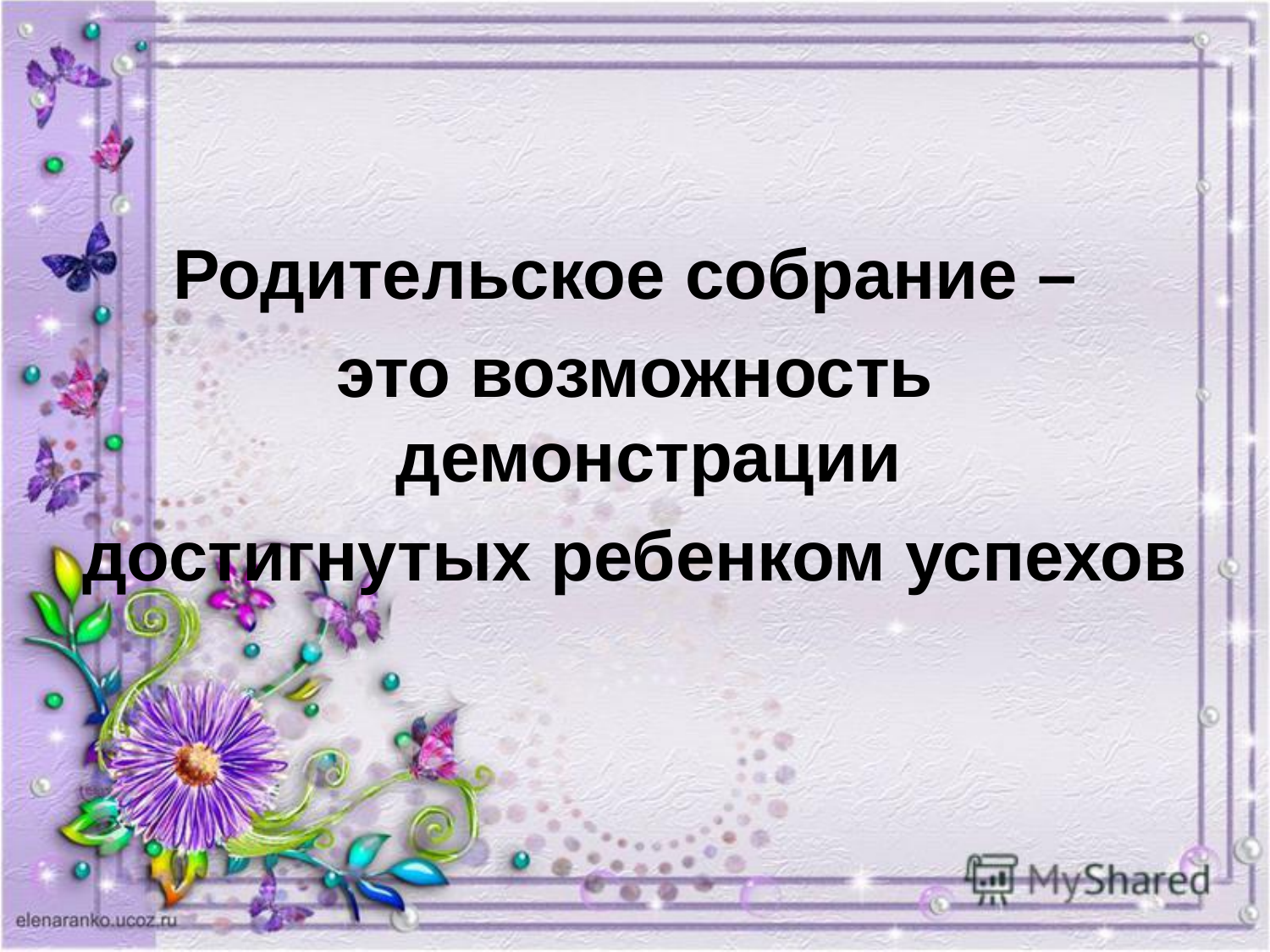

#
Родительское собрание –
это возможность демонстрации
достигнутых ребенком успехов